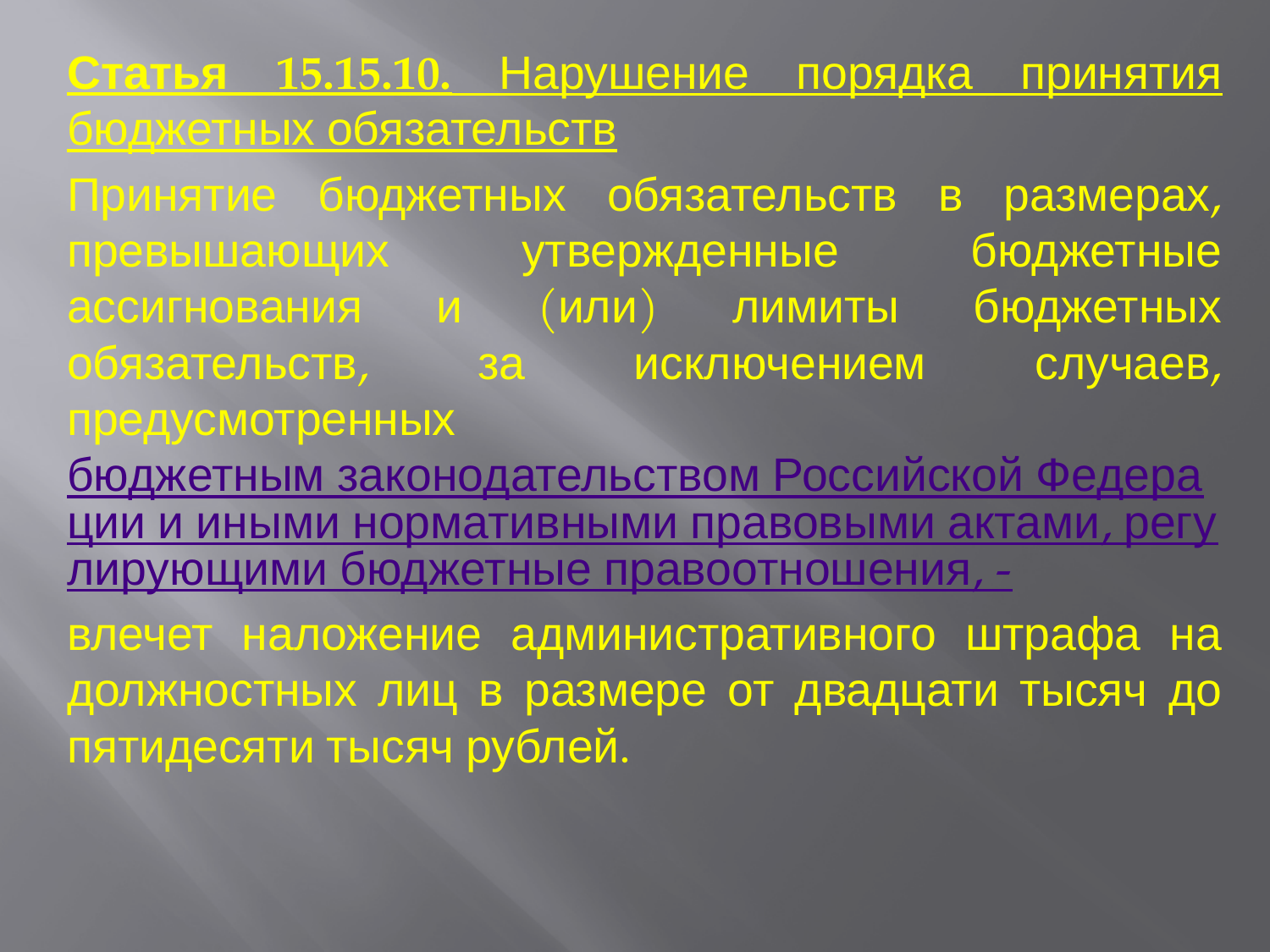

Статья 15.15.10. Нарушение порядка принятия бюджетных обязательств
Принятие бюджетных обязательств в размерах, превышающих утвержденные бюджетные ассигнования и (или) лимиты бюджетных обязательств, за исключением случаев, предусмотренных бюджетным законодательством Российской Федерации и иными нормативными правовыми актами, регулирующими бюджетные правоотношения, -
влечет наложение административного штрафа на должностных лиц в размере от двадцати тысяч до пятидесяти тысяч рублей.